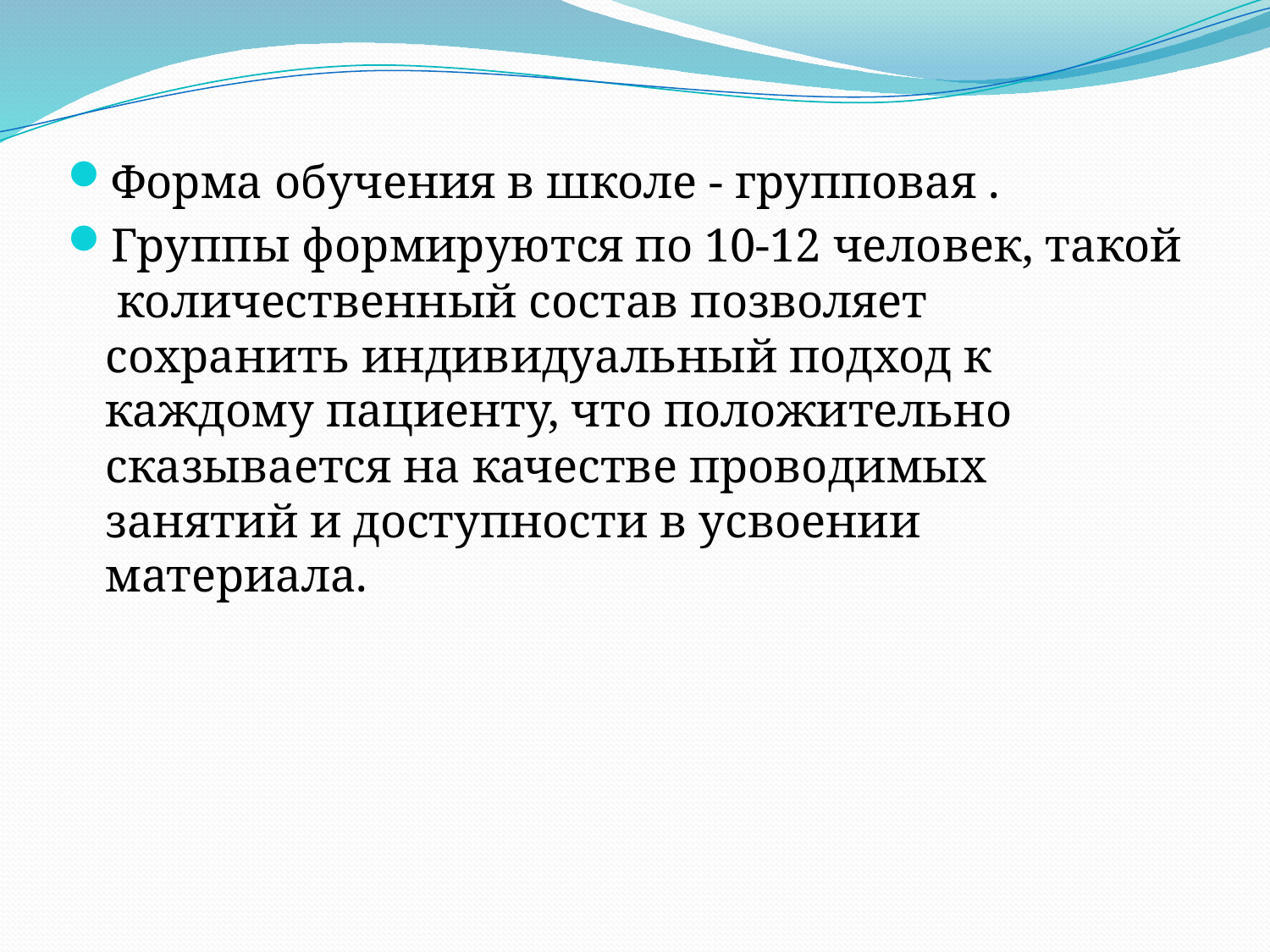

Форма обучения в школе - групповая .
Группы формируются по 10-12 человек, такой  количественный состав позволяет сохранить индивидуальный подход к каждому пациенту, что положительно сказывается на качестве проводимых  занятий и доступности в усвоении материала.